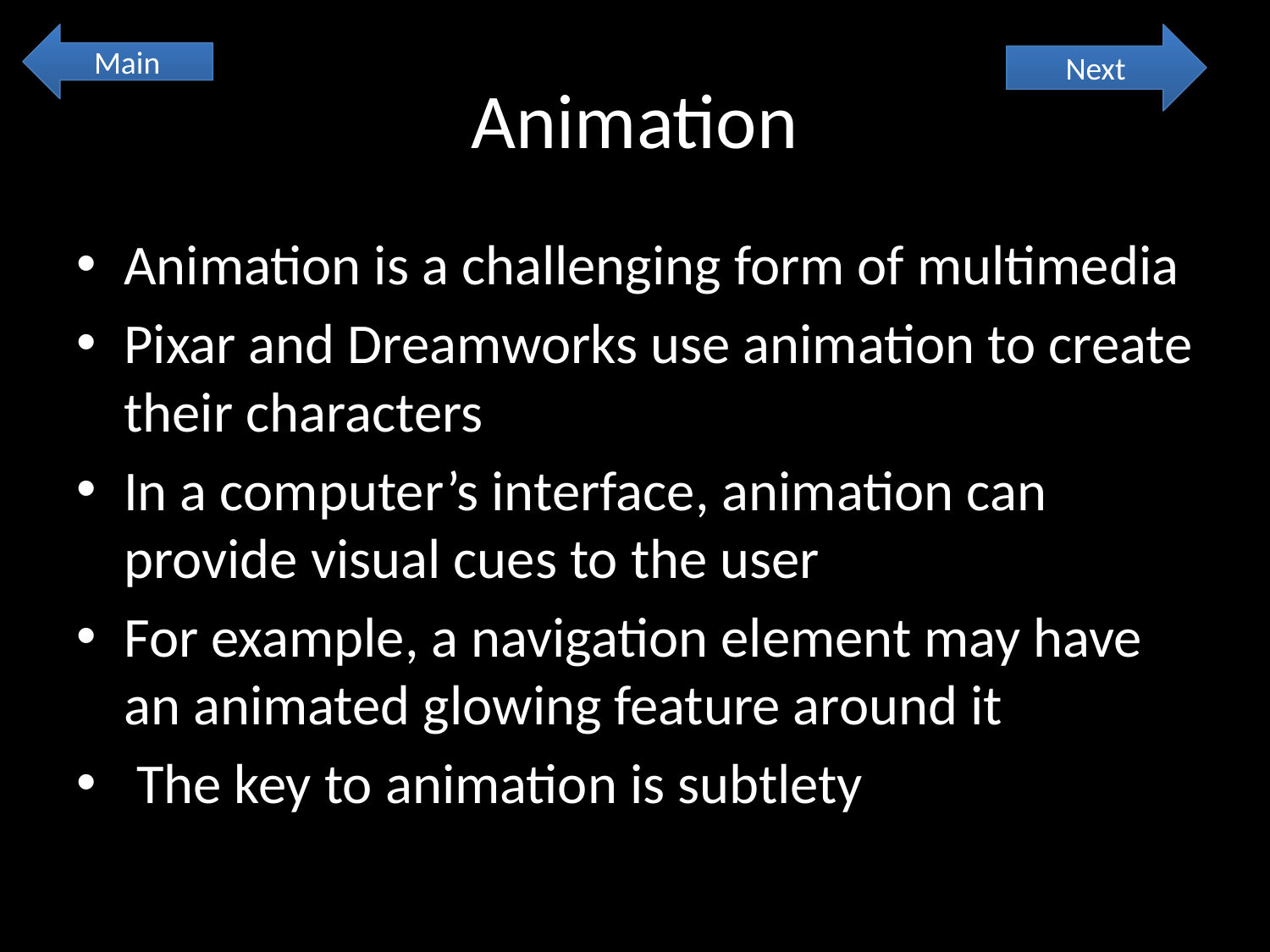

Main
Next
# Animation
Animation is a challenging form of multimedia
Pixar and Dreamworks use animation to create their characters
In a computer’s interface, animation can provide visual cues to the user
For example, a navigation element may have an animated glowing feature around it
 The key to animation is subtlety